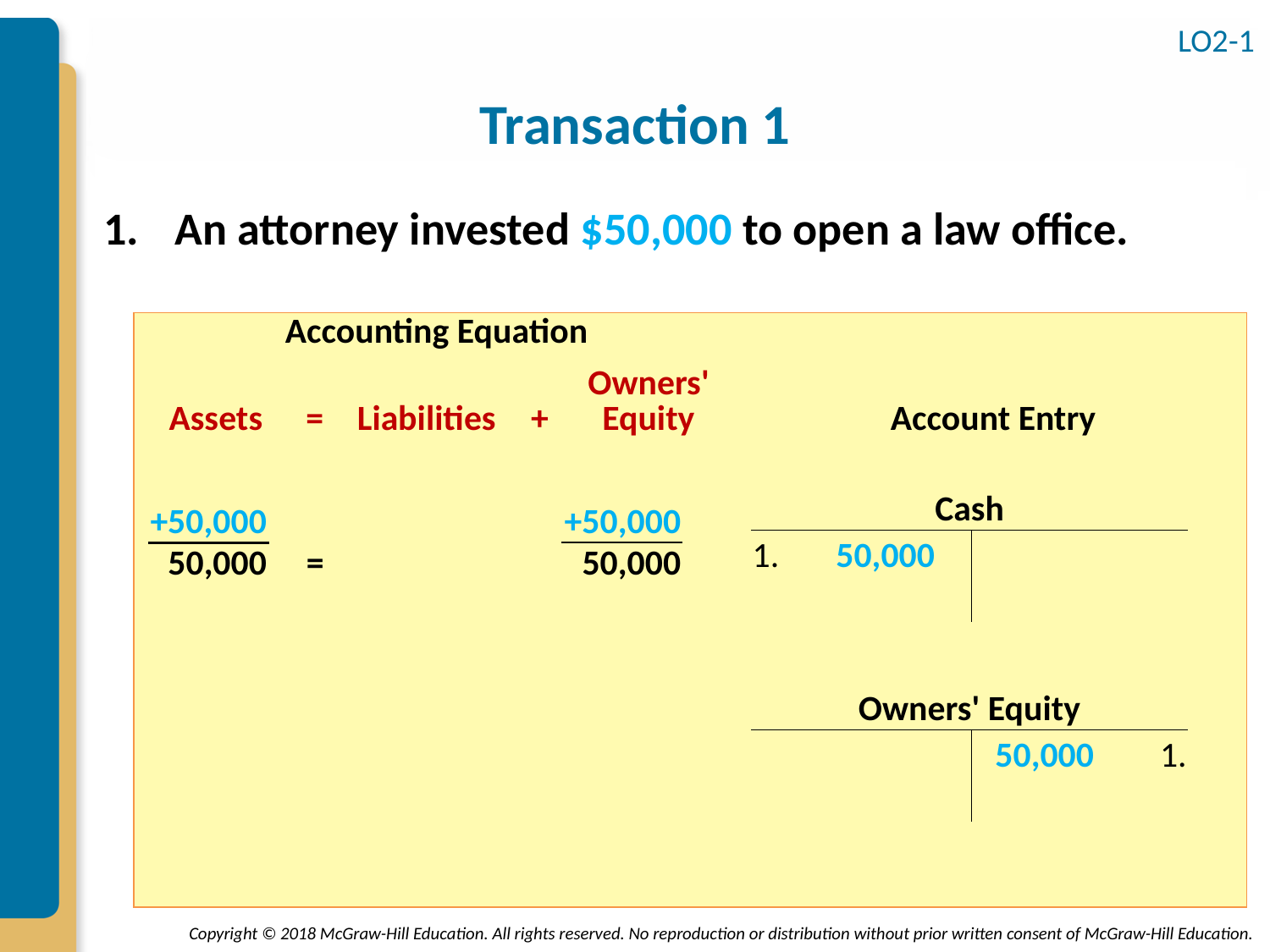

LO2-1
# Transaction 1

An attorney invested $50,000 to open a law office.
| Accounting Equation |  |  |  |  |  |  |  |  |  |  |
| --- | --- | --- | --- | --- | --- | --- | --- | --- | --- | --- |
| Assets |  | = | Liabilities |  | + | Owners' Equity |  | Account Entry |  |  |
|  |  |  |  |  |  |  |  |  |  |  |
|  |  |  |  |  |  |  |  |  |  |  |
|  |  |  |  |  |  |  |  |  |  |  |
|  |  |  |  |  |  |  |  |  |  |  |
|  |  |  |  |  |  |  |  |  |  |  |
|  |  |  |  |  |  |  |  |  |  |  |
|  |  |  |  |  |  |  |  |  |  |  |
|  |  |  |  |  |  |  |  |  |  |  |
|  |  |  |  |  |  |  |  |  |  |  |
|  |  |  |  |  |  |  |  |  |  |  |
|  |  |  |  |  |  |  |  |  |  |  |
| Cash |  |  |  |  |
| --- | --- | --- | --- | --- |
| 1. | 50,000 |  |  |  |
|  |  |  |  |  |
+50,000
50,000
+50,000
50,000
=
| Owners' Equity |  |  |  |  |
| --- | --- | --- | --- | --- |
|  |  |  | 50,000 | 1. |
|  |  |  |  |  |